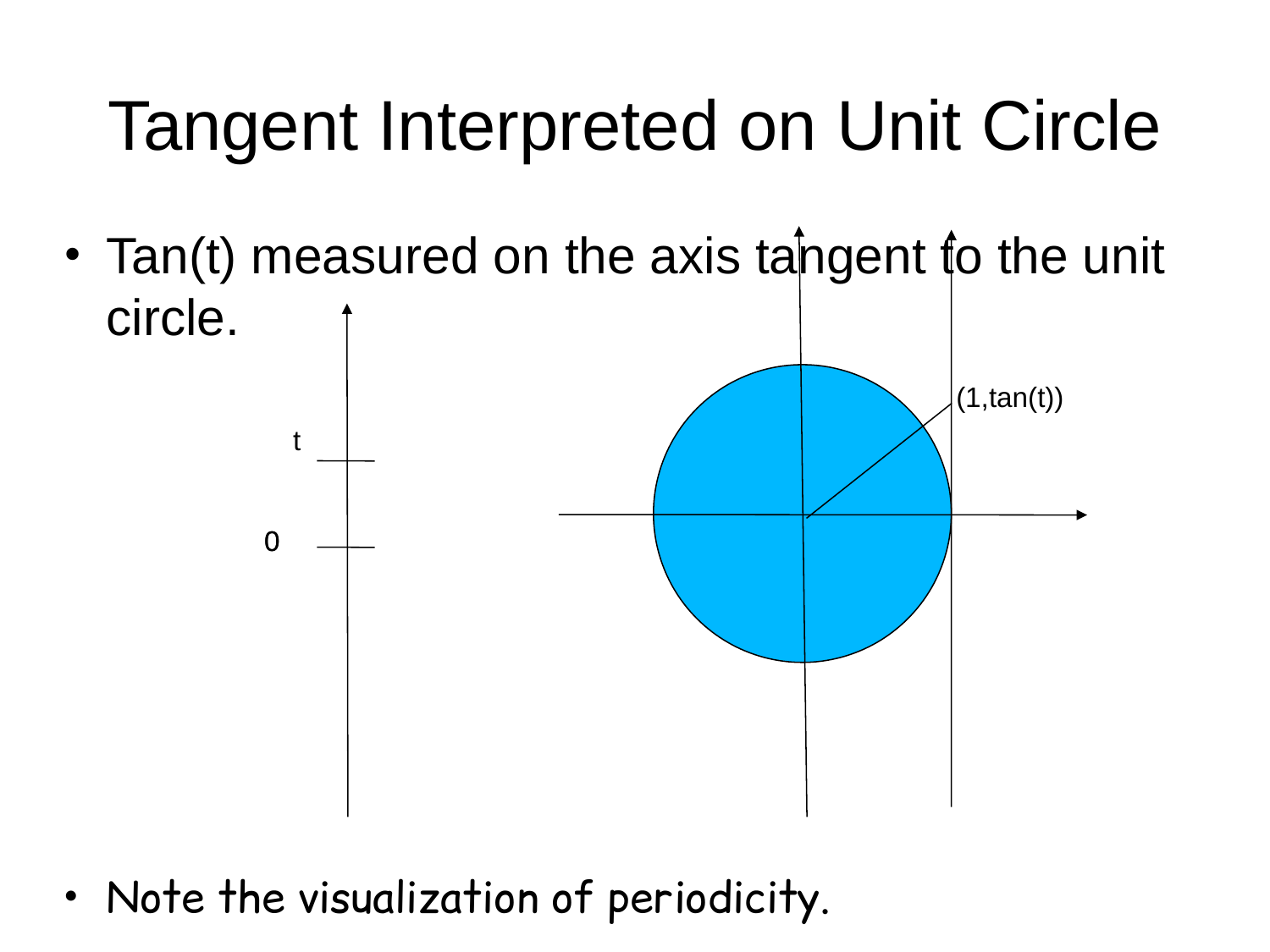

Tangent Interpreted on Unit Circle
Tan(t) measured on the axis tangent to the unit circle.

Note the visualization of periodicity.

(1,tan(t))

t

0
0